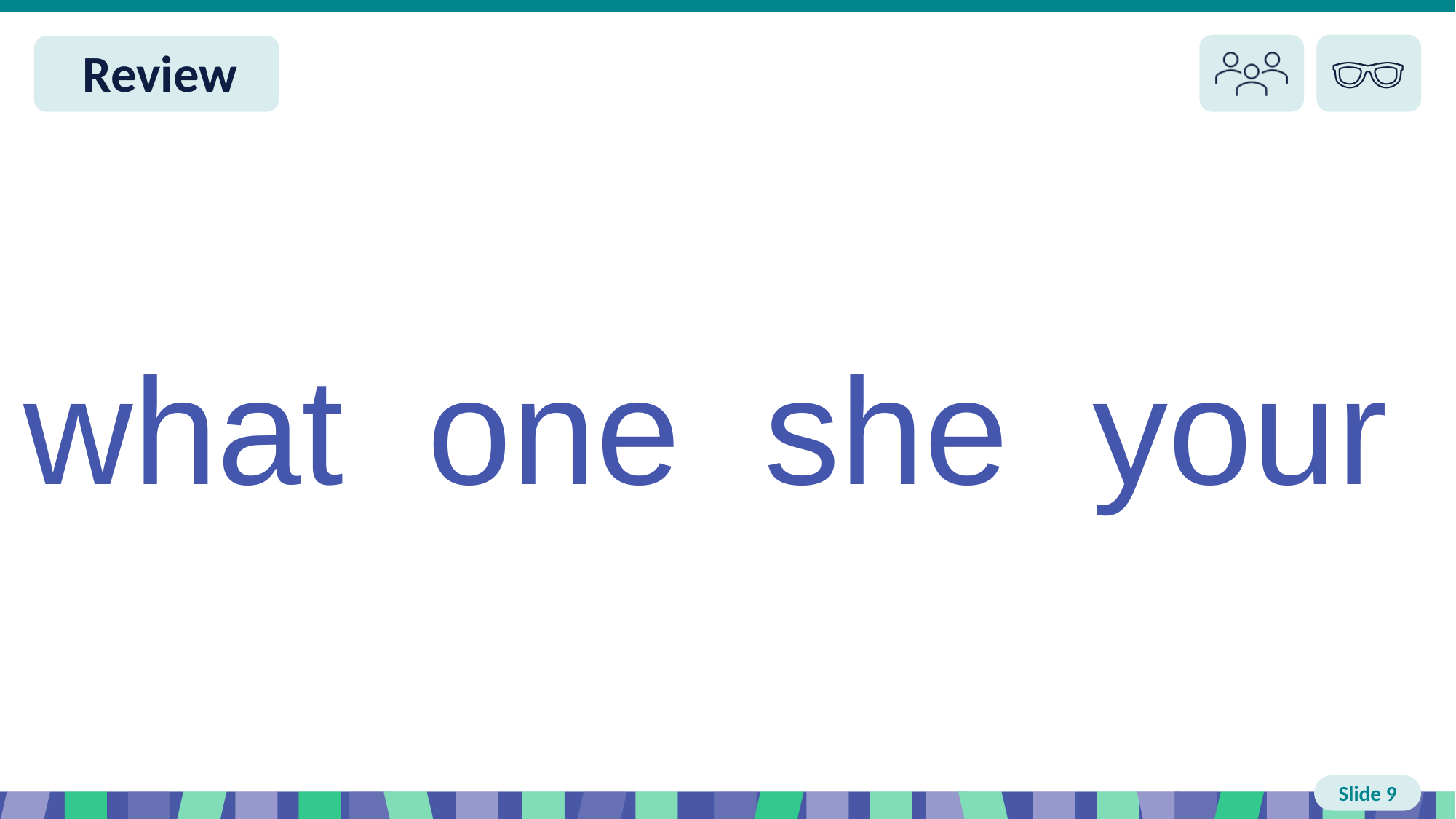

Slide 9 Review
what  one  she  your